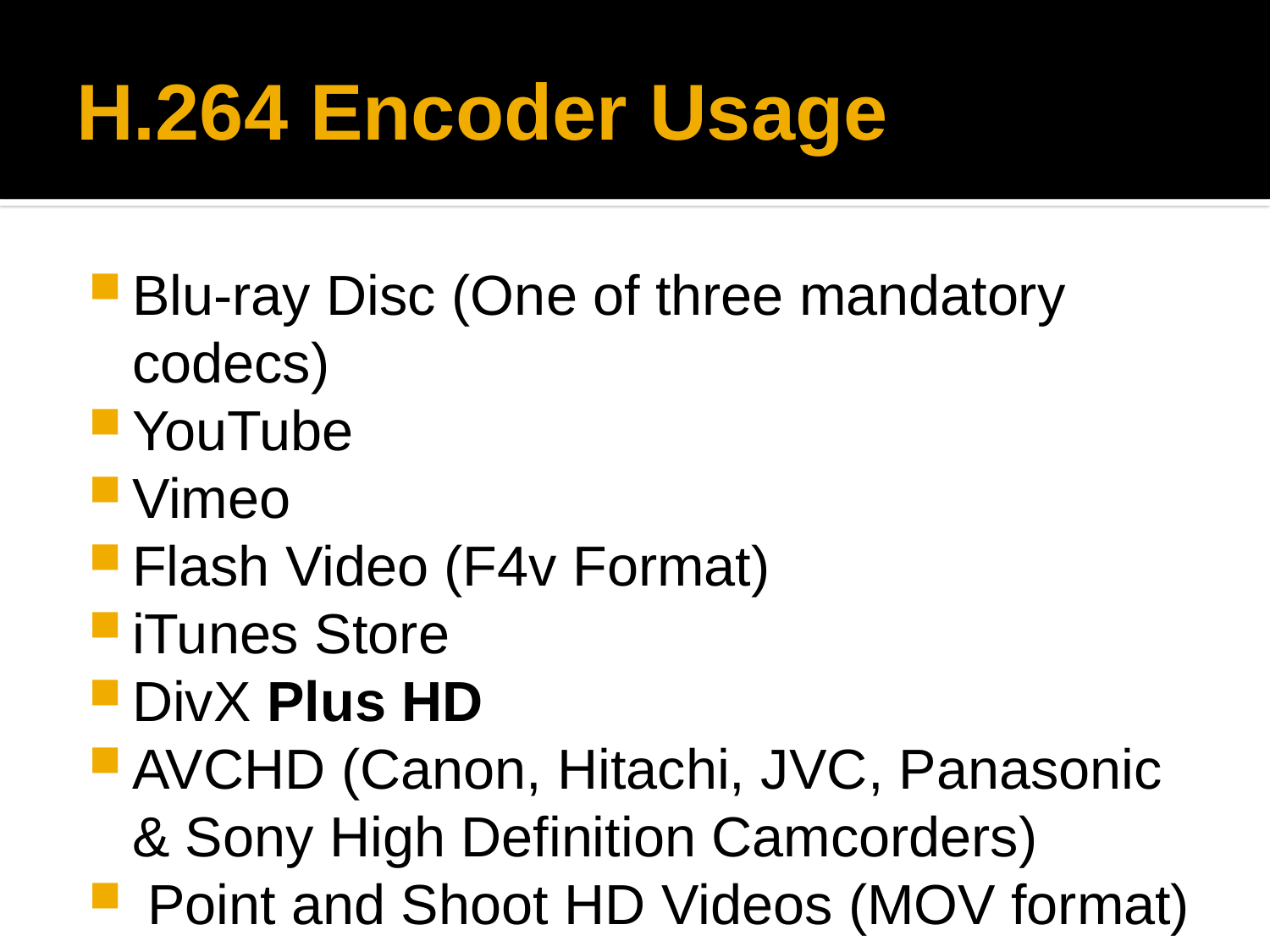

# H.264 Encoder Usage
Blu-ray Disc (One of three mandatory codecs)
YouTube
Vimeo
Flash Video (F4v Format)
iTunes Store
DivX Plus HD
AVCHD (Canon, Hitachi, JVC, Panasonic & Sony High Definition Camcorders)
 Point and Shoot HD Videos (MOV format)